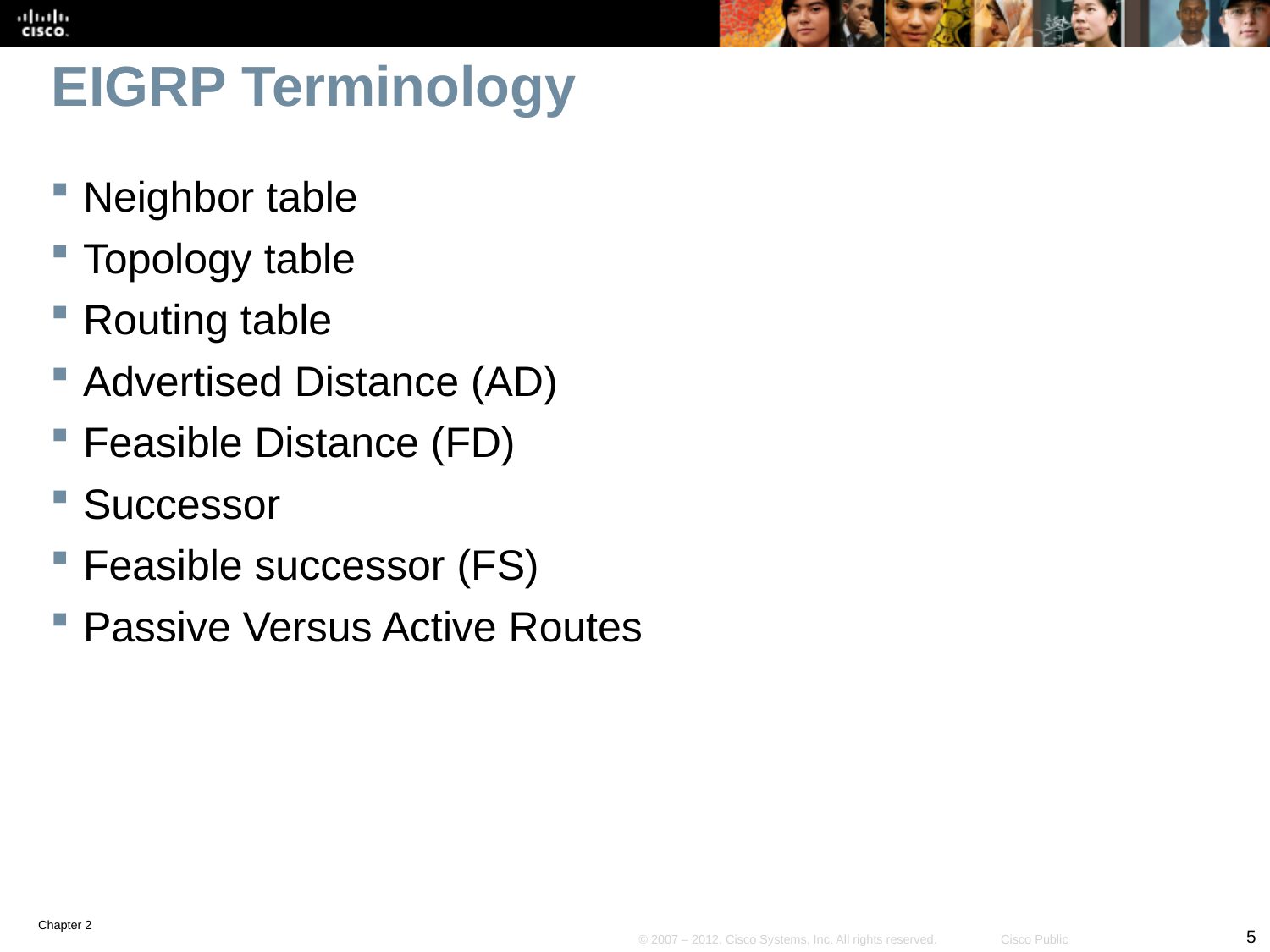

# EIGRP Terminology
Neighbor table
Topology table
Routing table
Advertised Distance (AD)
Feasible Distance (FD)
Successor
Feasible successor (FS)
Passive Versus Active Routes